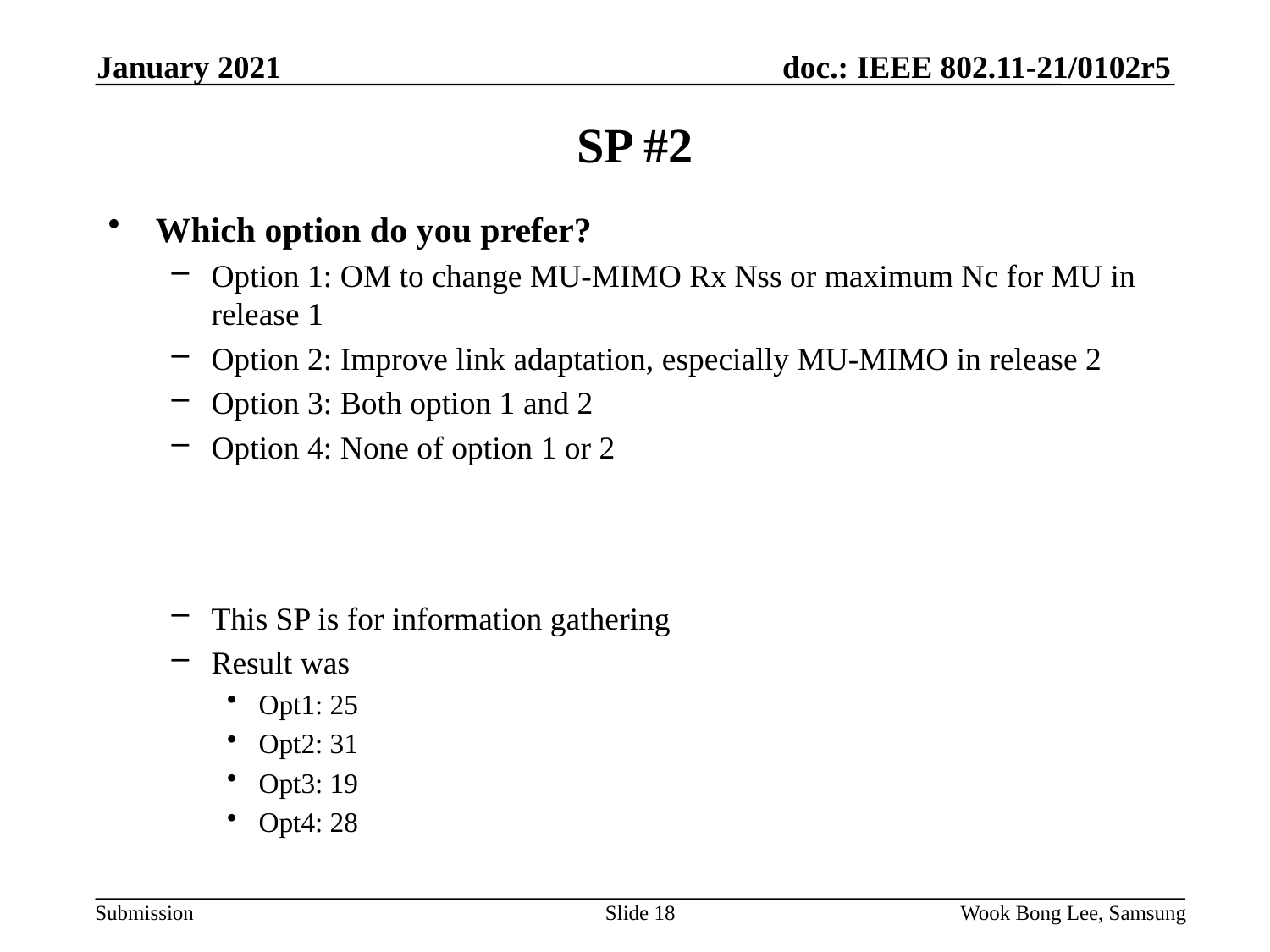

January 2021
# SP #2
Which option do you prefer?
Option 1: OM to change MU-MIMO Rx Nss or maximum Nc for MU in release 1
Option 2: Improve link adaptation, especially MU-MIMO in release 2
Option 3: Both option 1 and 2
Option 4: None of option 1 or 2

This SP is for information gathering
Result was
Opt1: 25
Opt2: 31
Opt3: 19
Opt4: 28
Slide 18
Wook Bong Lee, Samsung